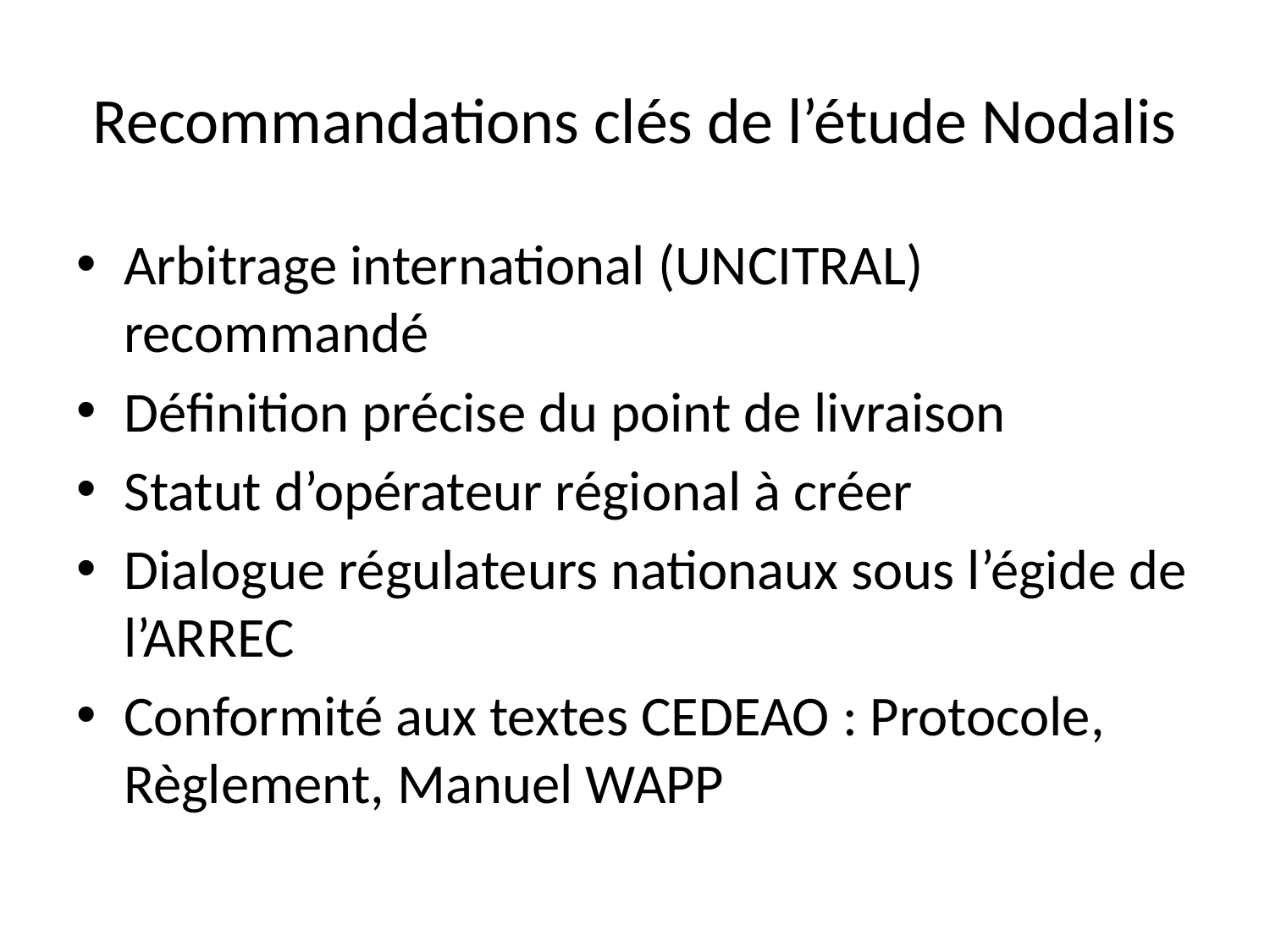

# Recommandations clés de l’étude Nodalis
Arbitrage international (UNCITRAL) recommandé
Définition précise du point de livraison
Statut d’opérateur régional à créer
Dialogue régulateurs nationaux sous l’égide de l’ARREC
Conformité aux textes CEDEAO : Protocole, Règlement, Manuel WAPP